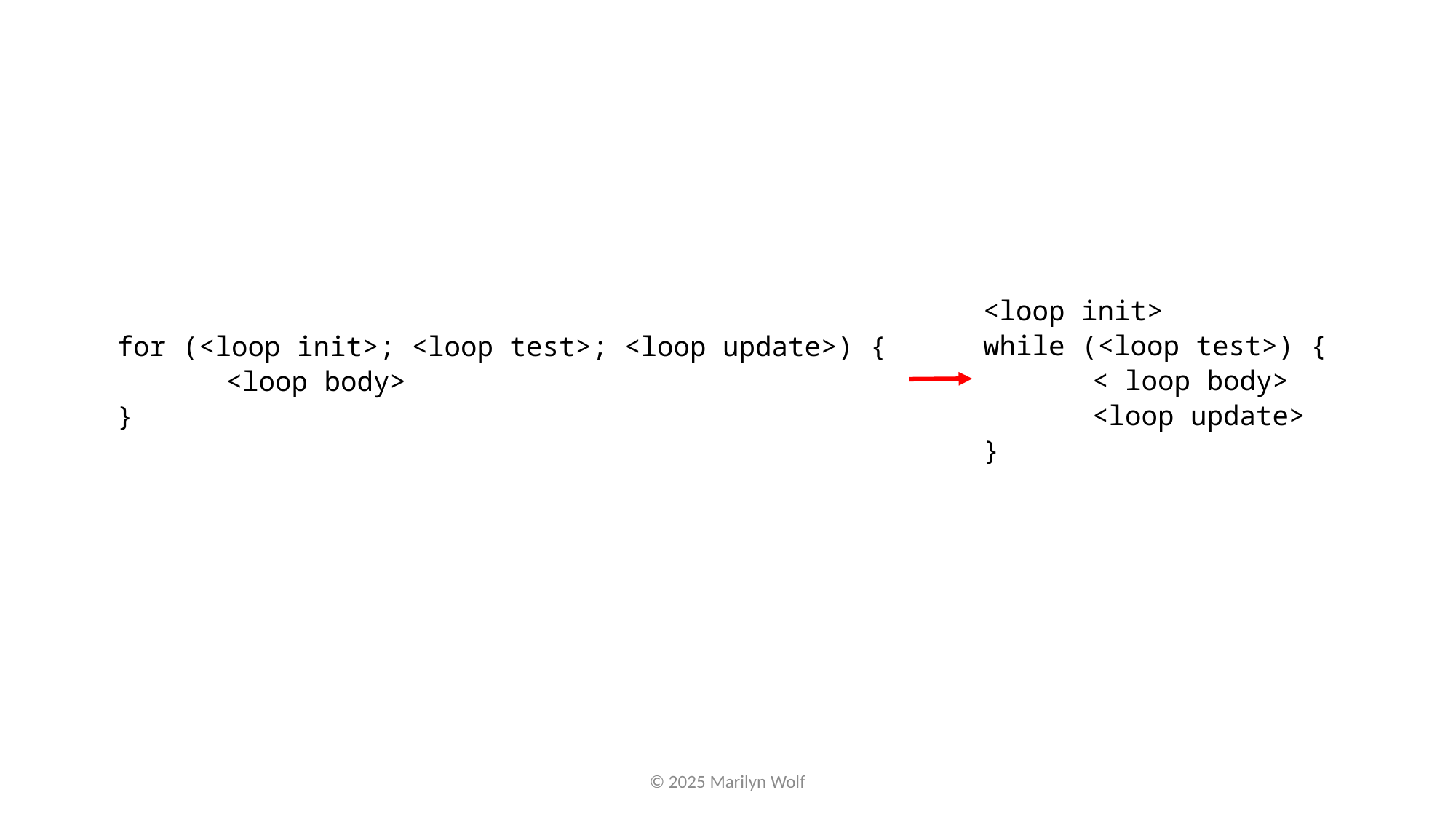

<loop init>
while (<loop test>) {
	< loop body>
	<loop update>
}
for (<loop init>; <loop test>; <loop update>) {
	<loop body>
}
© 2025 Marilyn Wolf